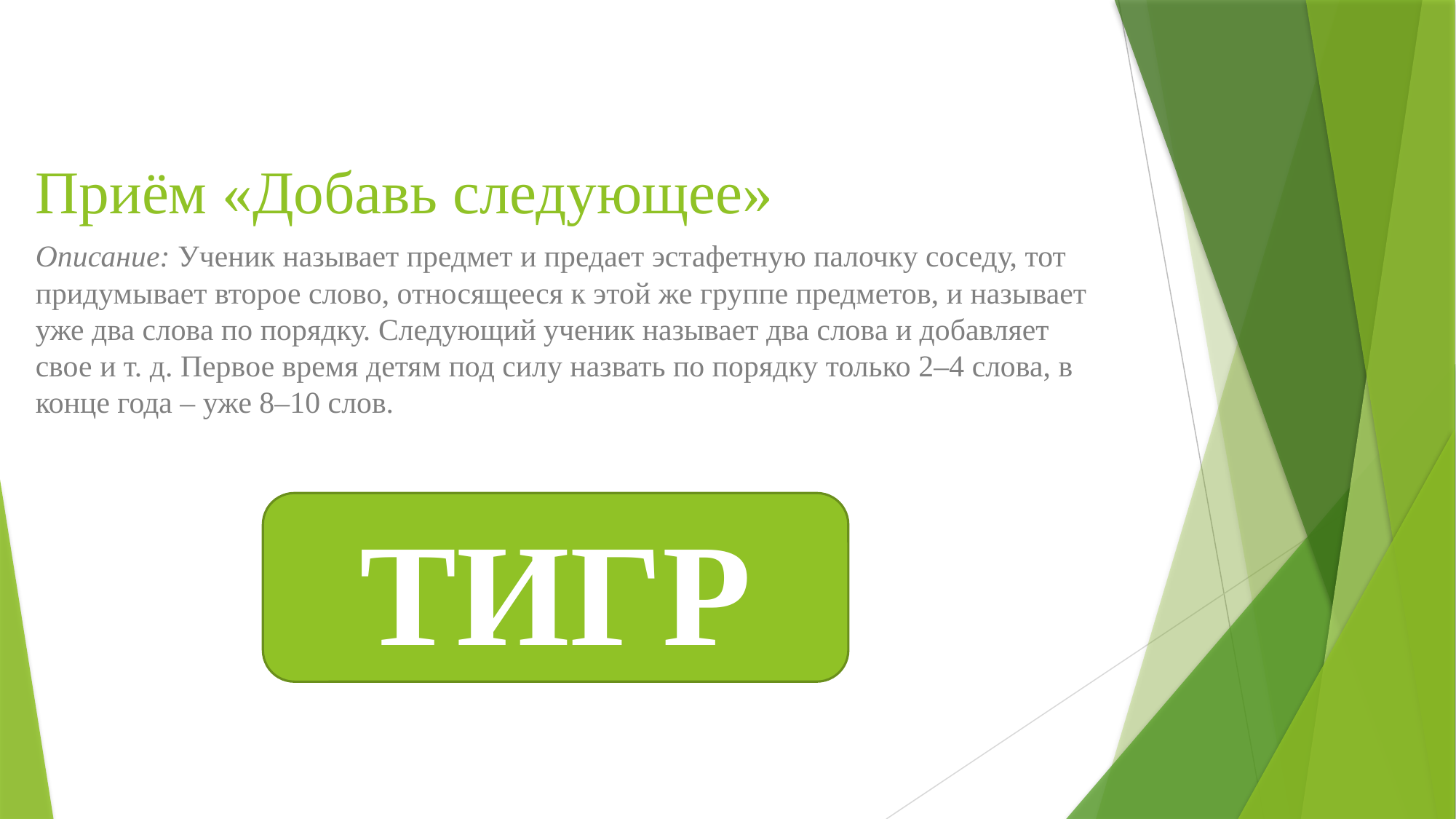

# Приём «Добавь следующее»
Описание: Ученик называет предмет и предает эстафетную палочку соседу, тот придумывает второе слово, относящееся к этой же группе предметов, и называет уже два слова по порядку. Следующий ученик называет два слова и добавляет свое и т. д. Первое время детям под силу назвать по порядку только 2–4 слова, в конце года – уже 8–10 слов.
ТИГР